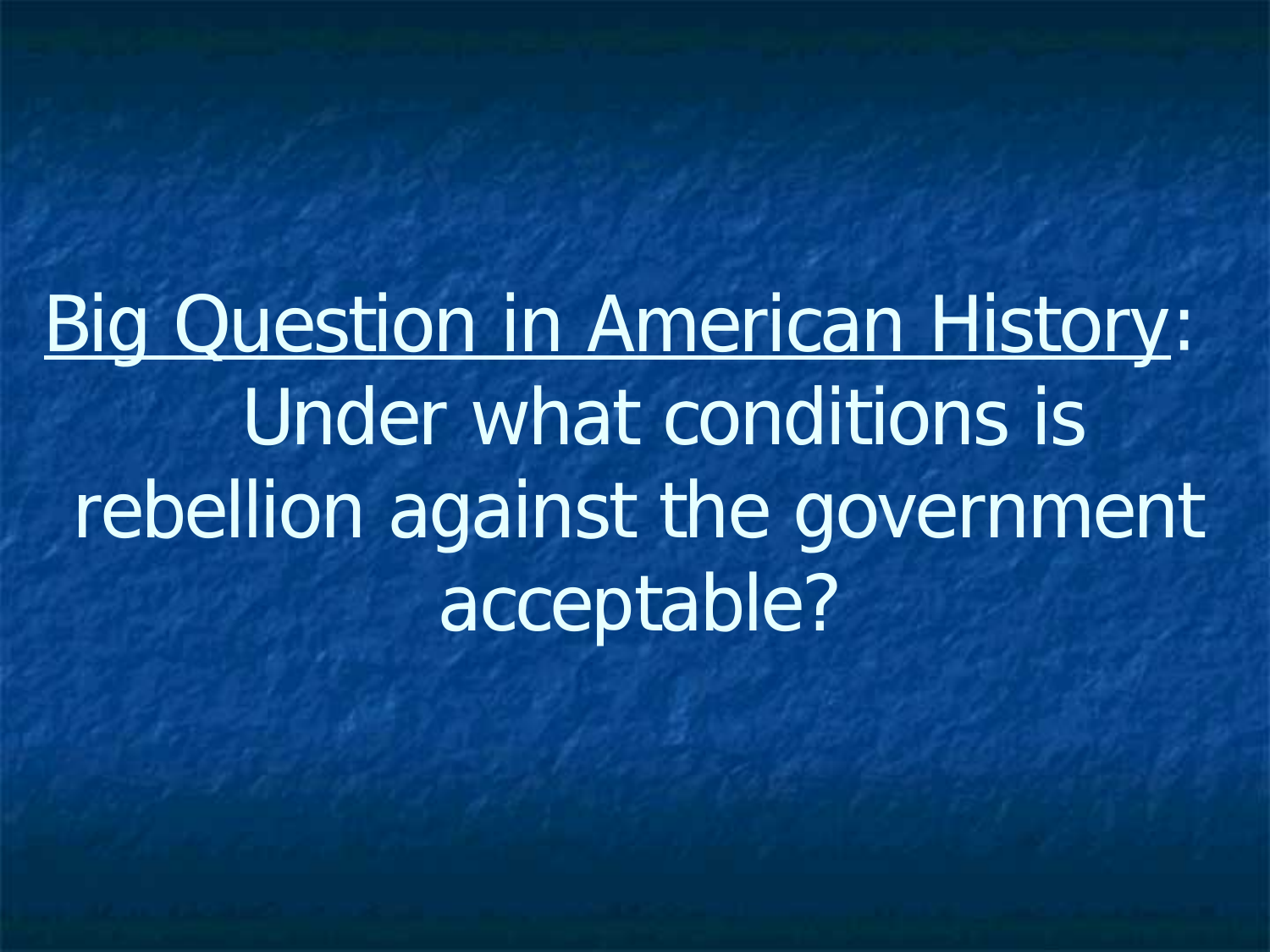

Big Question in American History:
  Under what conditions is rebellion against the government acceptable?